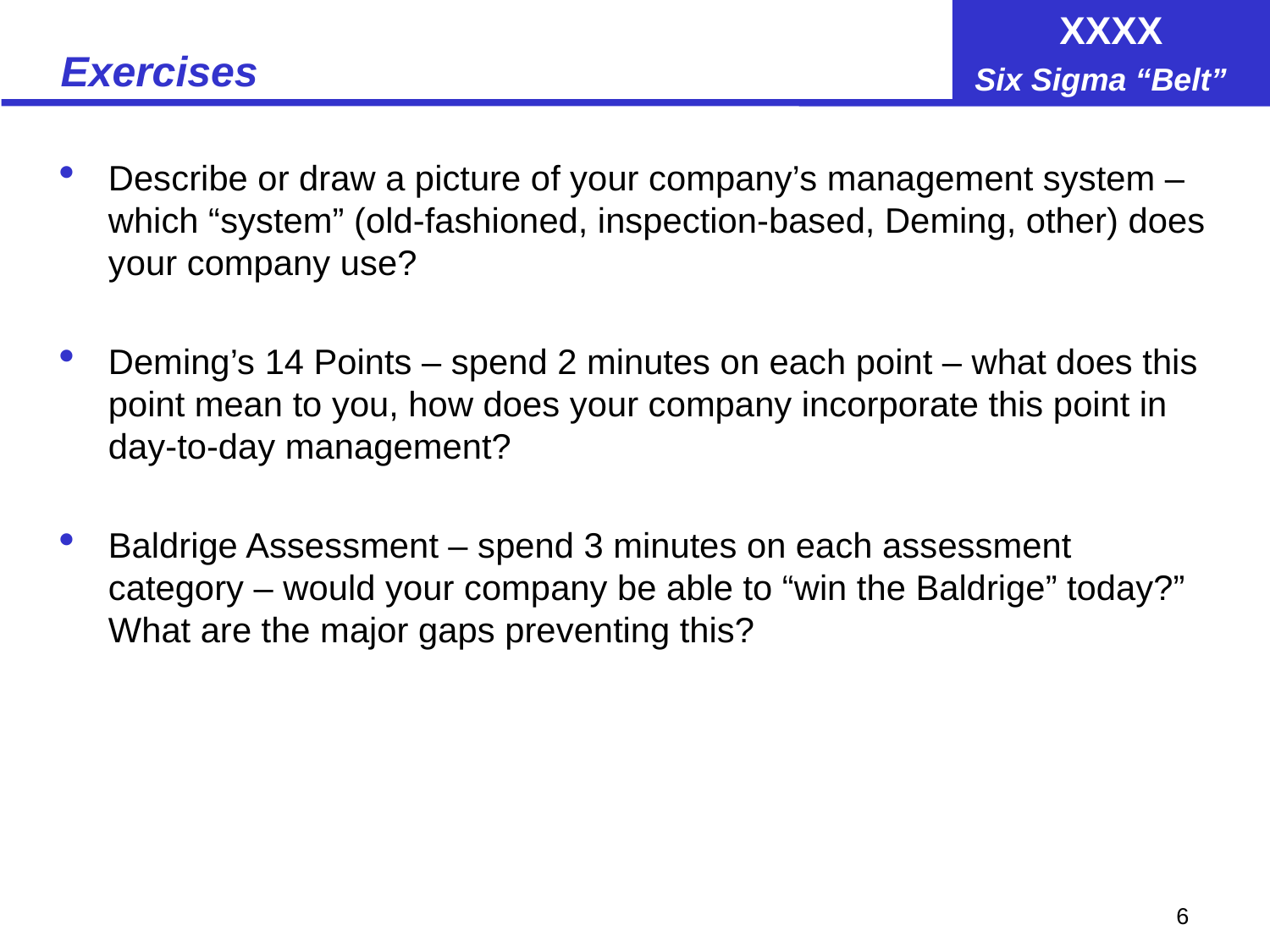

# Exercises
Describe or draw a picture of your company’s management system – which “system” (old-fashioned, inspection-based, Deming, other) does your company use?

Deming’s 14 Points – spend 2 minutes on each point – what does this point mean to you, how does your company incorporate this point in day-to-day management?

Baldrige Assessment – spend 3 minutes on each assessment category – would your company be able to “win the Baldrige” today?” What are the major gaps preventing this?